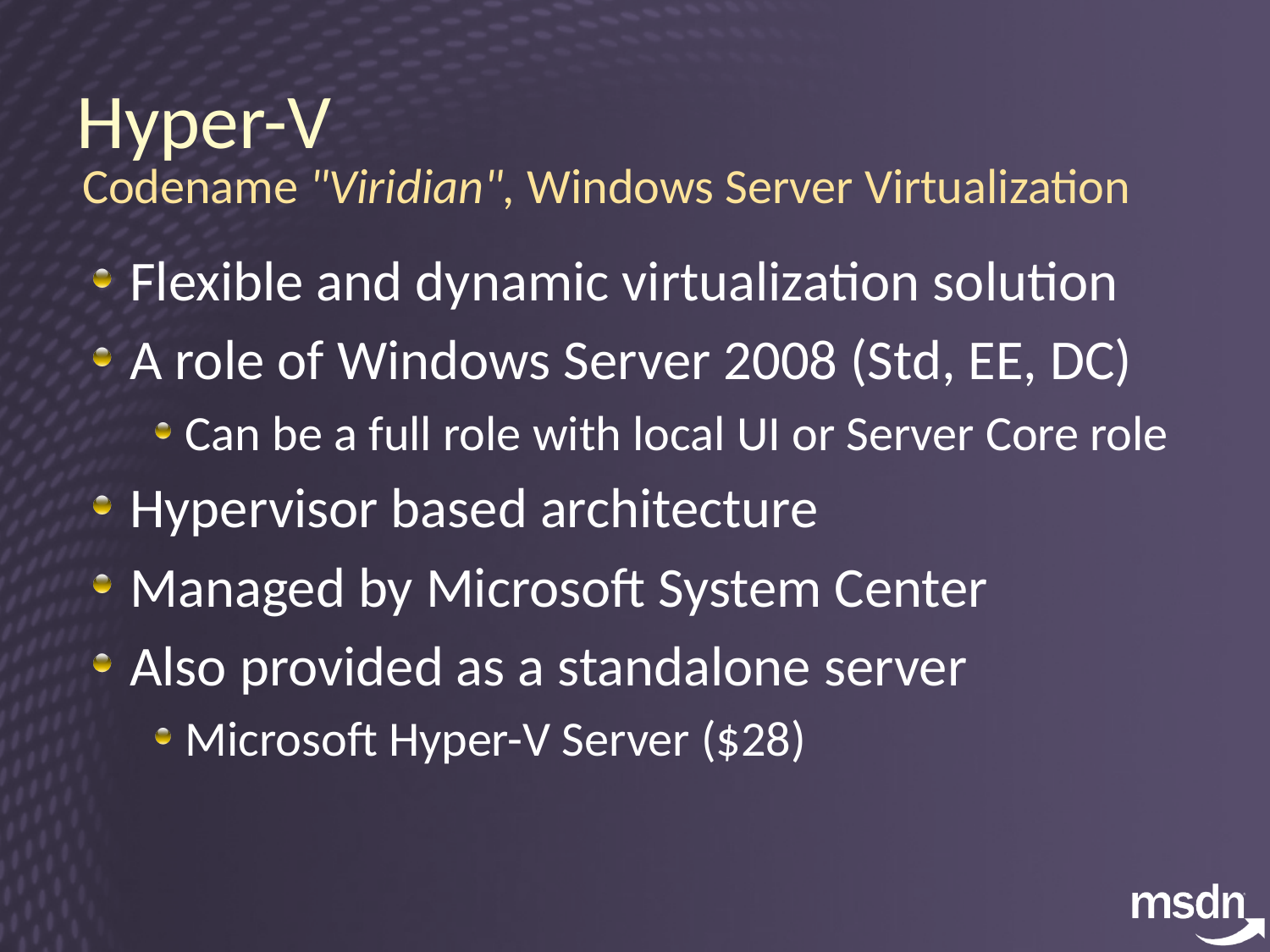

# Hyper-V
Codename "Viridian", Windows Server Virtualization
Flexible and dynamic virtualization solution
A role of Windows Server 2008 (Std, EE, DC)
Can be a full role with local UI or Server Core role
Hypervisor based architecture
Managed by Microsoft System Center
Also provided as a standalone server
Microsoft Hyper-V Server ($28)